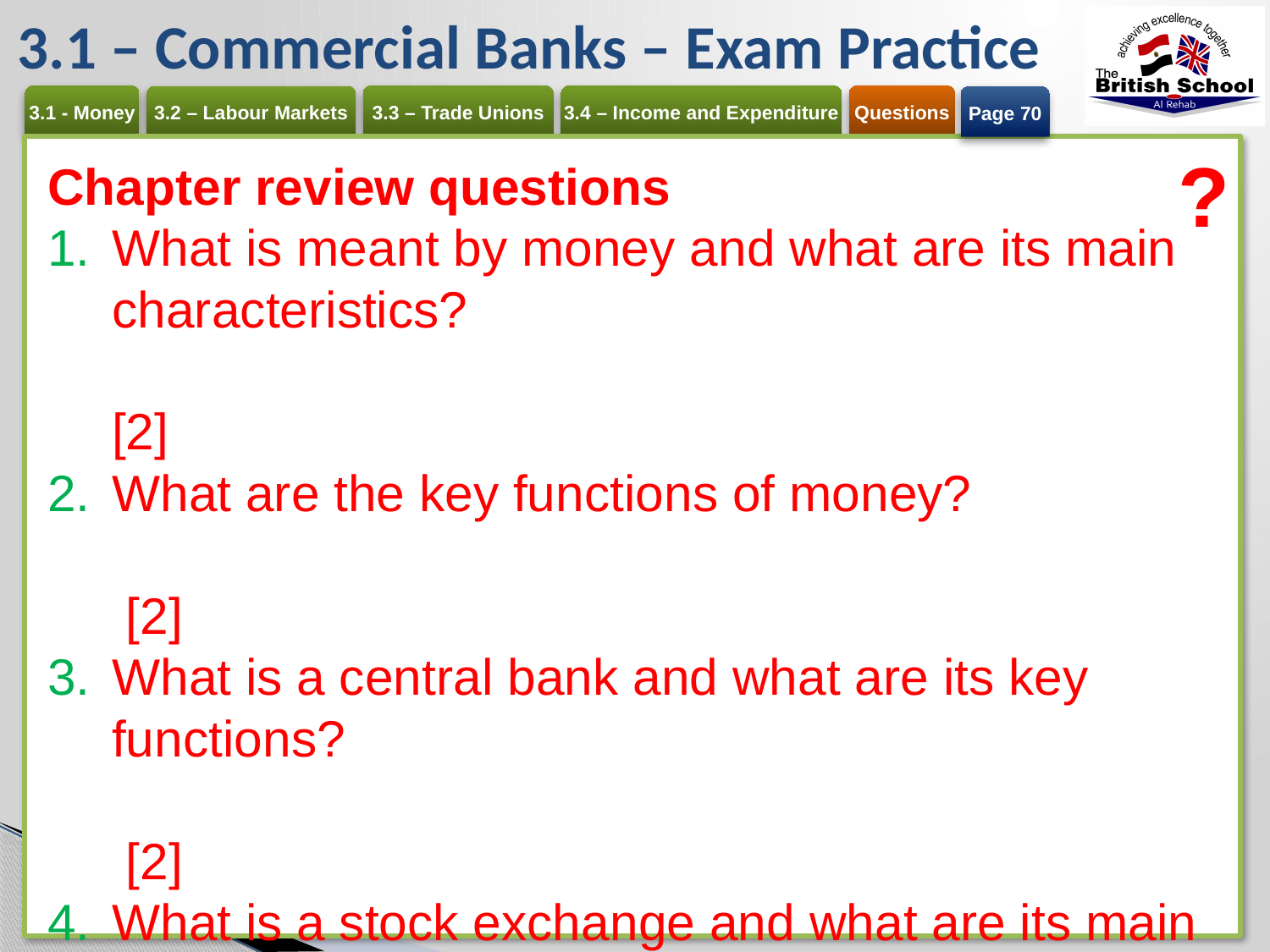

# 3.1 – Commercial Banks – Exam Practice
Page 70
?
Chapter review questions
What is meant by money and what are its main characteristics?	[2]
What are the key functions of money?	 [2]
What is a central bank and what are its key functions?	 [2]
What is a stock exchange and what are its main functions?	 [4]
What are commercial banks and what are their main functions?	 [4]
How does a central bank differ from commercial banks?	 [4]